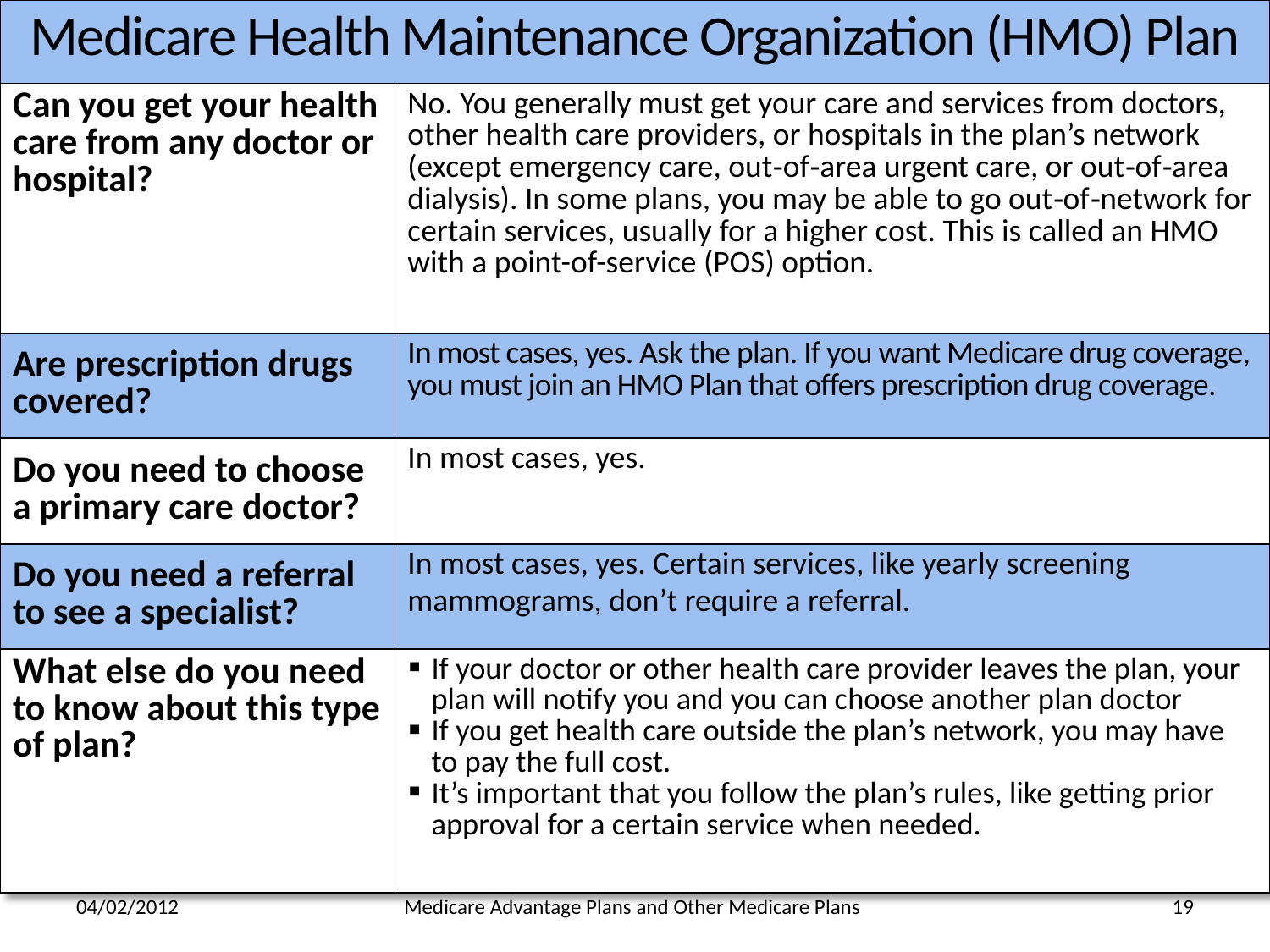

| Medicare Health Maintenance Organization (HMO) Plan |  |
| --- | --- |
| Can you get your health care from any doctor or hospital? | No. You generally must get your care and services from doctors, other health care providers, or hospitals in the plan’s network (except emergency care, out‑of‑area urgent care, or out‑of‑area dialysis). In some plans, you may be able to go out‑of‑network for certain services, usually for a higher cost. This is called an HMO with a point-of-service (POS) option. |
| Are prescription drugs covered? | In most cases, yes. Ask the plan. If you want Medicare drug coverage, you must join an HMO Plan that offers prescription drug coverage. |
| Do you need to choose a primary care doctor? | In most cases, yes. |
| Do you need a referral to see a specialist? | In most cases, yes. Certain services, like yearly screening mammograms, don’t require a referral. |
| What else do you need to know about this type of plan? | If your doctor or other health care provider leaves the plan, your plan will notify you and you can choose another plan doctor If you get health care outside the plan’s network, you may have to pay the full cost. It’s important that you follow the plan’s rules, like getting prior approval for a certain service when needed. |
#

04/02/2012
Medicare Advantage Plans and Other Medicare Plans
19